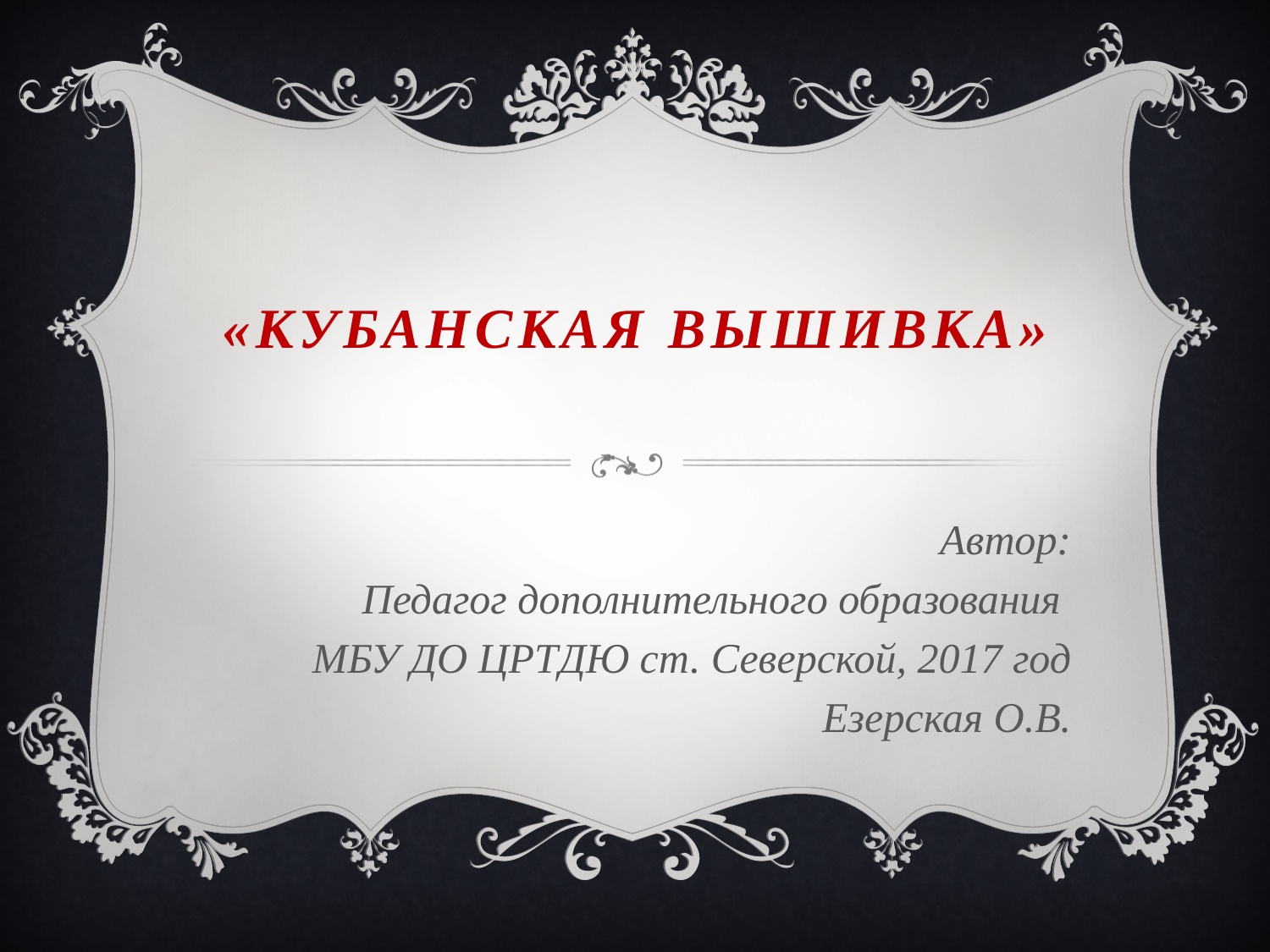

# «Кубанская вышивка»
Автор:
Педагог дополнительного образования
 МБУ ДО ЦРТДЮ ст. Северской, 2017 год
Езерская О.В.